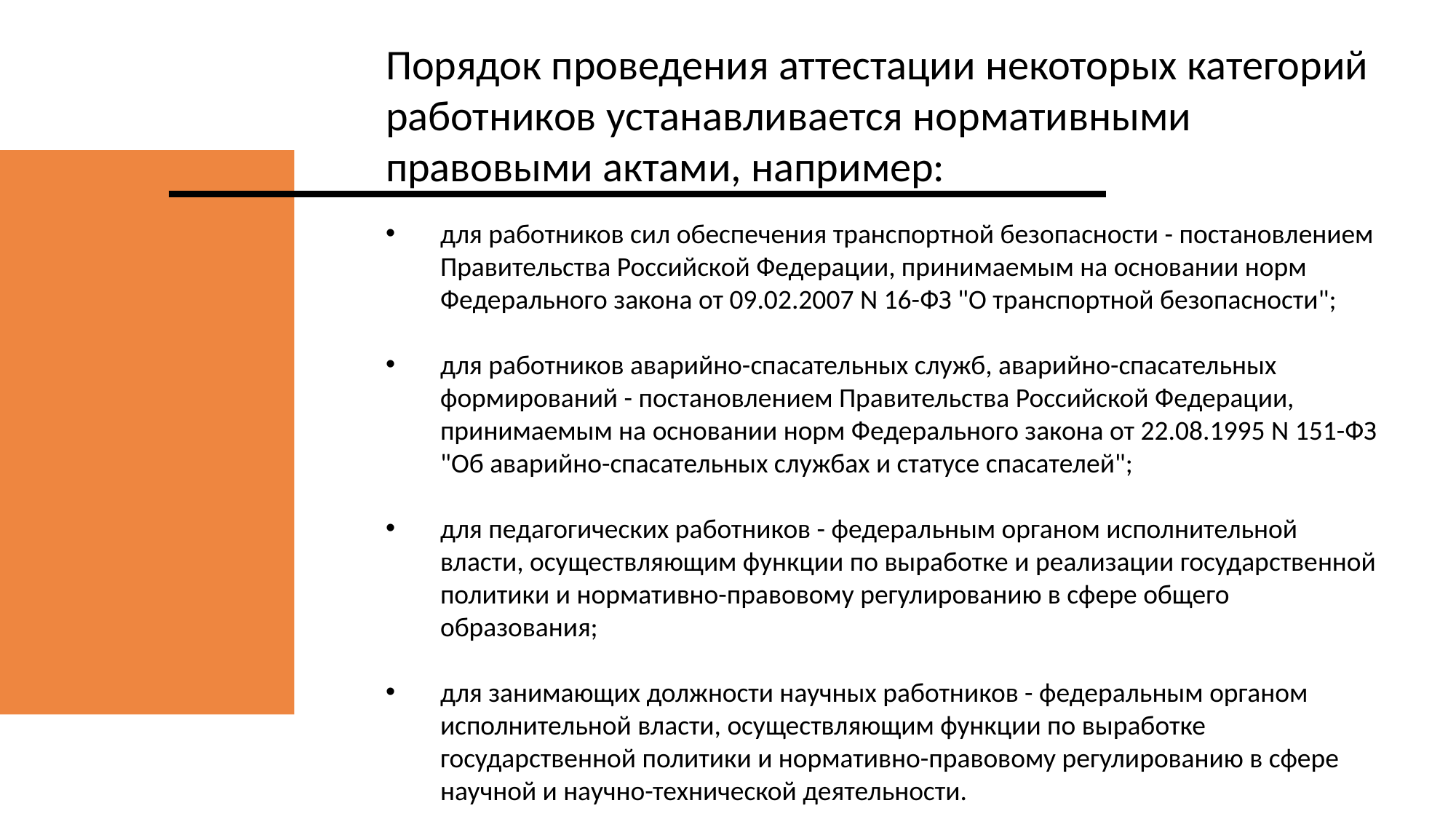

Порядок проведения аттестации некоторых категорий работников устанавливается нормативными правовыми актами, например:

для работников сил обеспечения транспортной безопасности - постановлением Правительства Российской Федерации, принимаемым на основании норм Федерального закона от 09.02.2007 N 16-ФЗ "О транспортной безопасности";

для работников аварийно-спасательных служб, аварийно-спасательных формирований - постановлением Правительства Российской Федерации, принимаемым на основании норм Федерального закона от 22.08.1995 N 151-ФЗ "Об аварийно-спасательных службах и статусе спасателей";

для педагогических работников - федеральным органом исполнительной власти, осуществляющим функции по выработке и реализации государственной политики и нормативно-правовому регулированию в сфере общего образования;

для занимающих должности научных работников - федеральным органом исполнительной власти, осуществляющим функции по выработке государственной политики и нормативно-правовому регулированию в сфере научной и научно-технической деятельности.